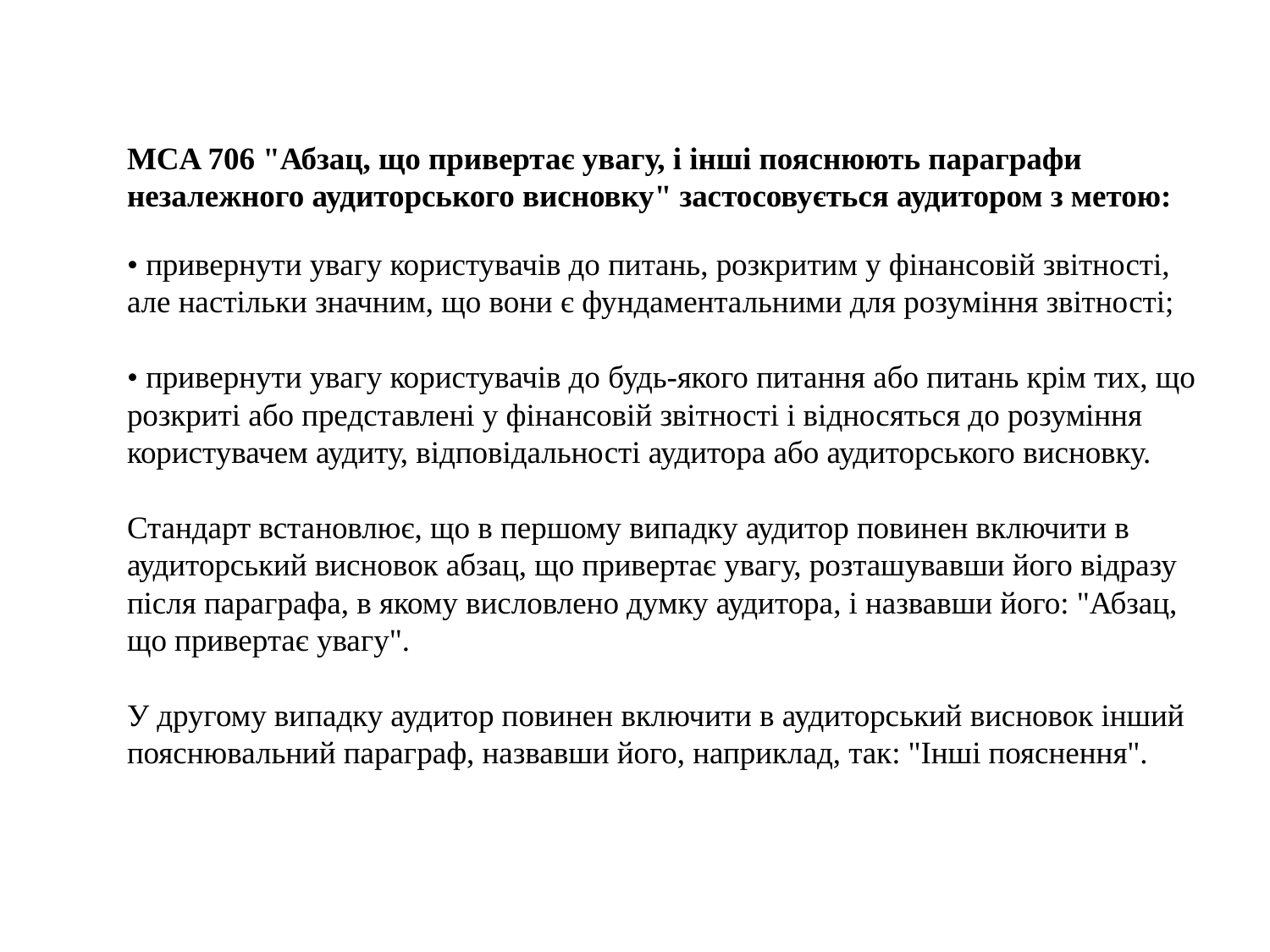

MCA 706 "Абзац, що привертає увагу, і інші пояснюють параграфи незалежного аудиторського висновку" застосовується аудитором з метою:
• привернути увагу користувачів до питань, розкритим у фінансовій звітності, але настільки значним, що вони є фундаментальними для розуміння звітності;
• привернути увагу користувачів до будь-якого питання або питань крім тих, що розкриті або представлені у фінансовій звітності і відносяться до розуміння користувачем аудиту, відповідальності аудитора або аудиторського висновку.
Стандарт встановлює, що в першому випадку аудитор повинен включити в аудиторський висновок абзац, що привертає увагу, розташувавши його відразу після параграфа, в якому висловлено думку аудитора, і назвавши його: "Абзац, що привертає увагу".
У другому випадку аудитор повинен включити в аудиторський висновок інший пояснювальний параграф, назвавши його, наприклад, так: "Інші пояснення".